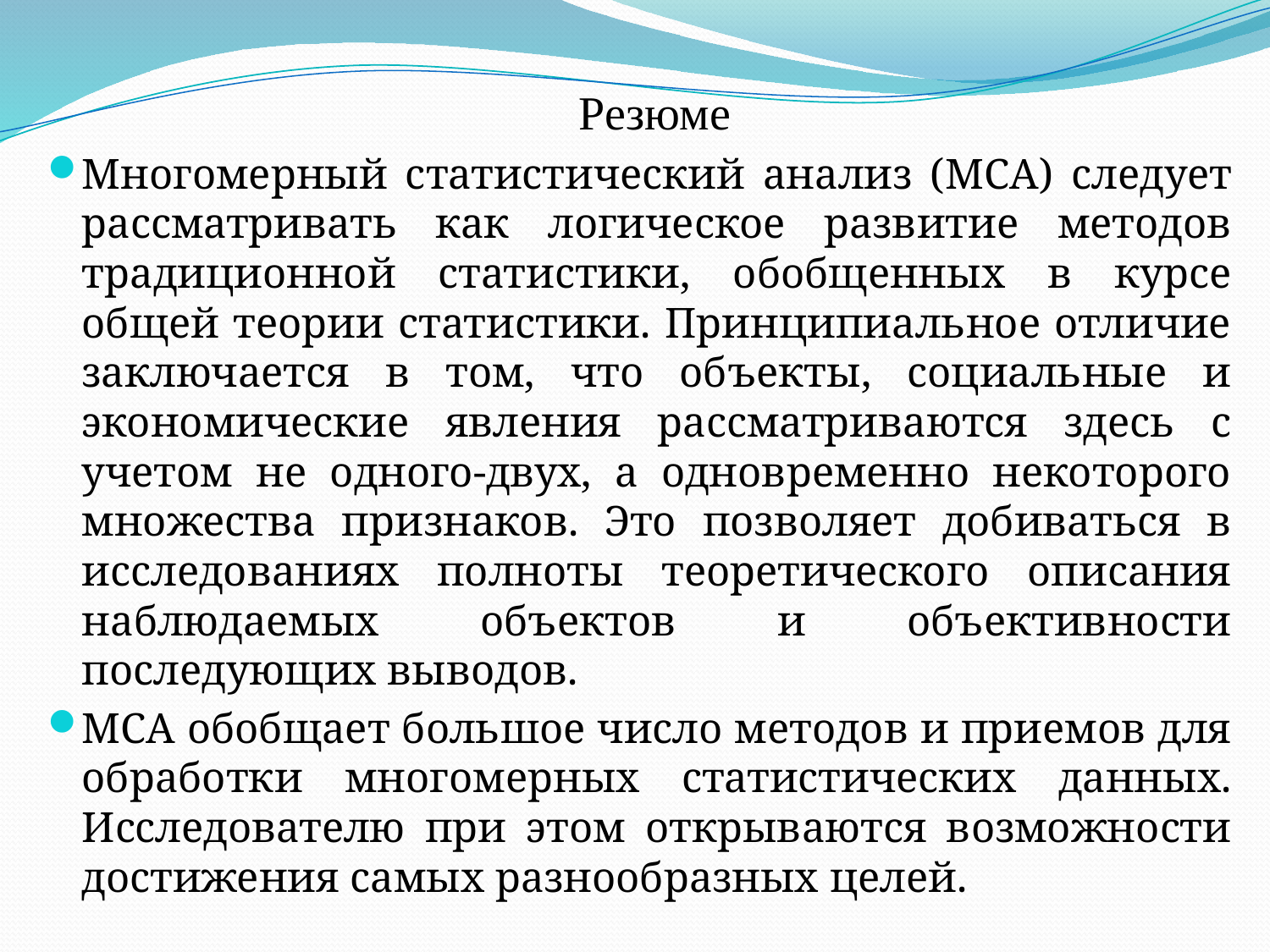

Резюме
Многомерный статистический анализ (MCA) следует рассматривать как логическое развитие методов традиционной статистики, обобщенных в курсе общей теории статистики. Принципиальное отличие заключается в том, что объекты, социальные и экономические явления рассматриваются здесь с учетом не одного-двух, а одновременно некоторого множества признаков. Это позволяет добиваться в исследованиях полноты теоретического описания наблюдаемых объектов и объективности последующих выводов.
МСА обобщает большое число методов и приемов для обработки многомерных статистических данных. Исследователю при этом открываются возможности достижения самых разнообразных целей.